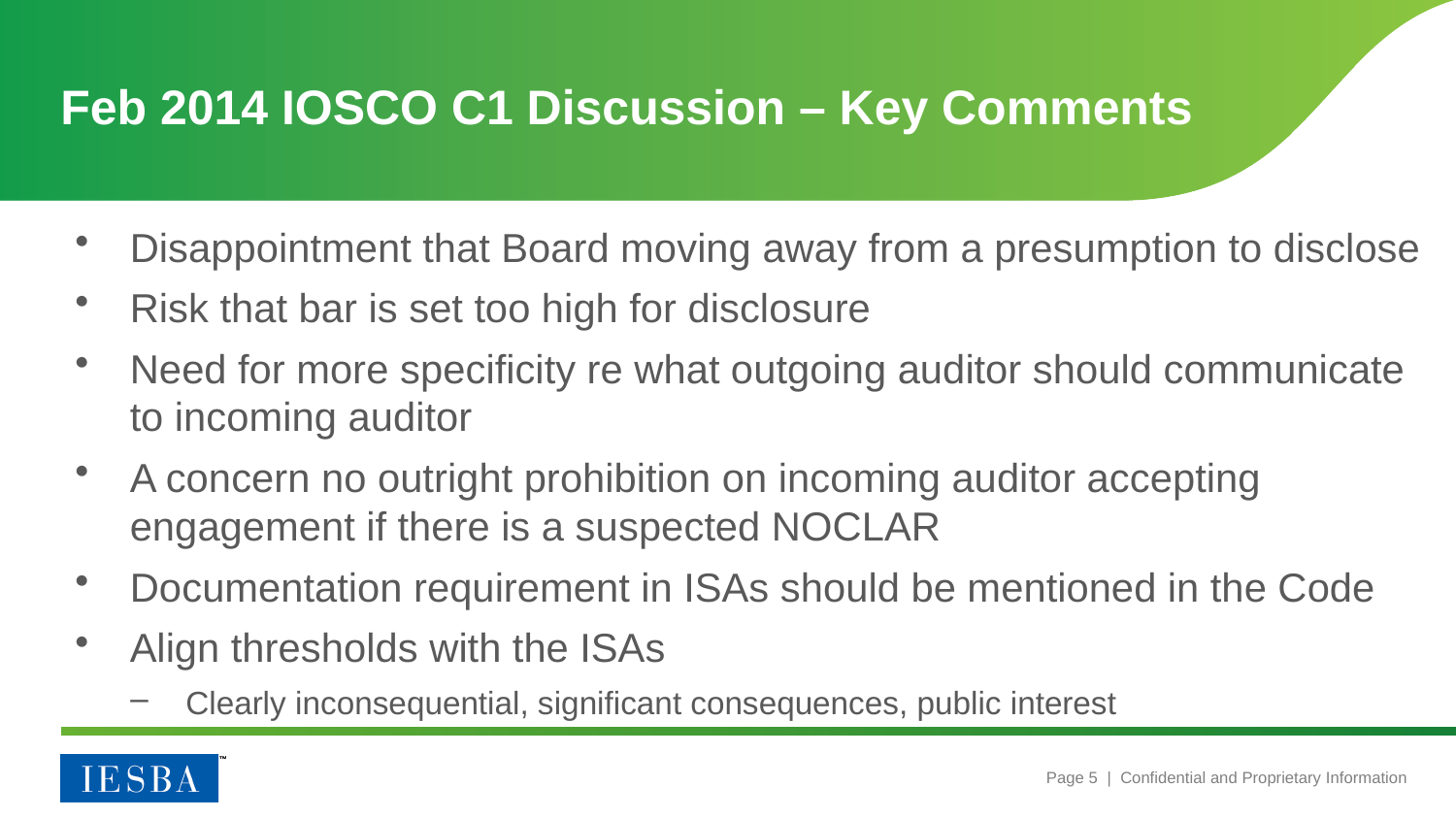

# Feb 2014 IOSCO C1 Discussion – Key Comments
Disappointment that Board moving away from a presumption to disclose
Risk that bar is set too high for disclosure
Need for more specificity re what outgoing auditor should communicate to incoming auditor
A concern no outright prohibition on incoming auditor accepting engagement if there is a suspected NOCLAR
Documentation requirement in ISAs should be mentioned in the Code
Align thresholds with the ISAs
Clearly inconsequential, significant consequences, public interest